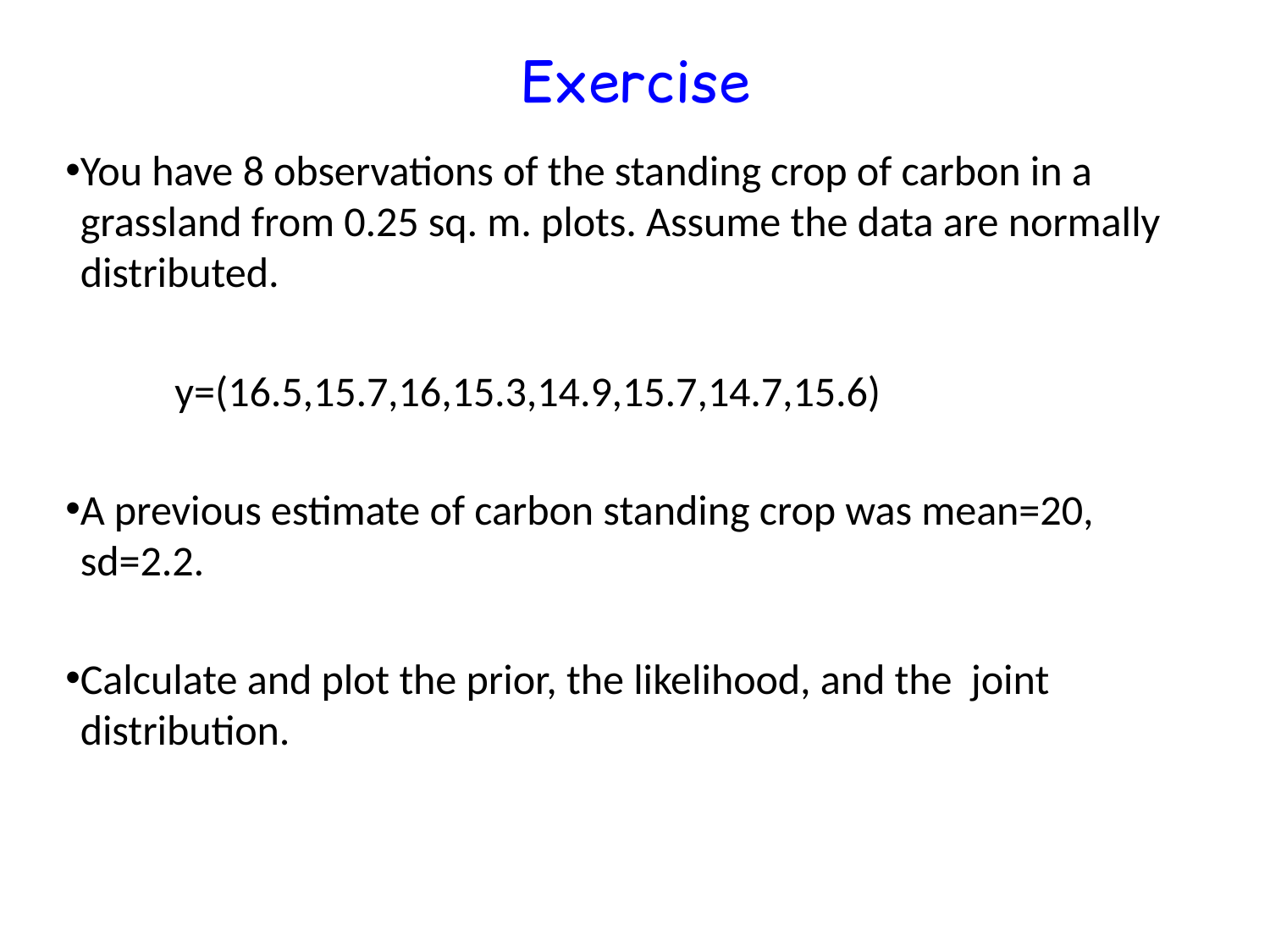

# Exercise
You have 8 observations of the standing crop of carbon in a grassland from 0.25 sq. m. plots. Assume the data are normally distributed.

	y=(16.5,15.7,16,15.3,14.9,15.7,14.7,15.6)

A previous estimate of carbon standing crop was mean=20, sd=2.2.

Calculate and plot the prior, the likelihood, and the  joint distribution.